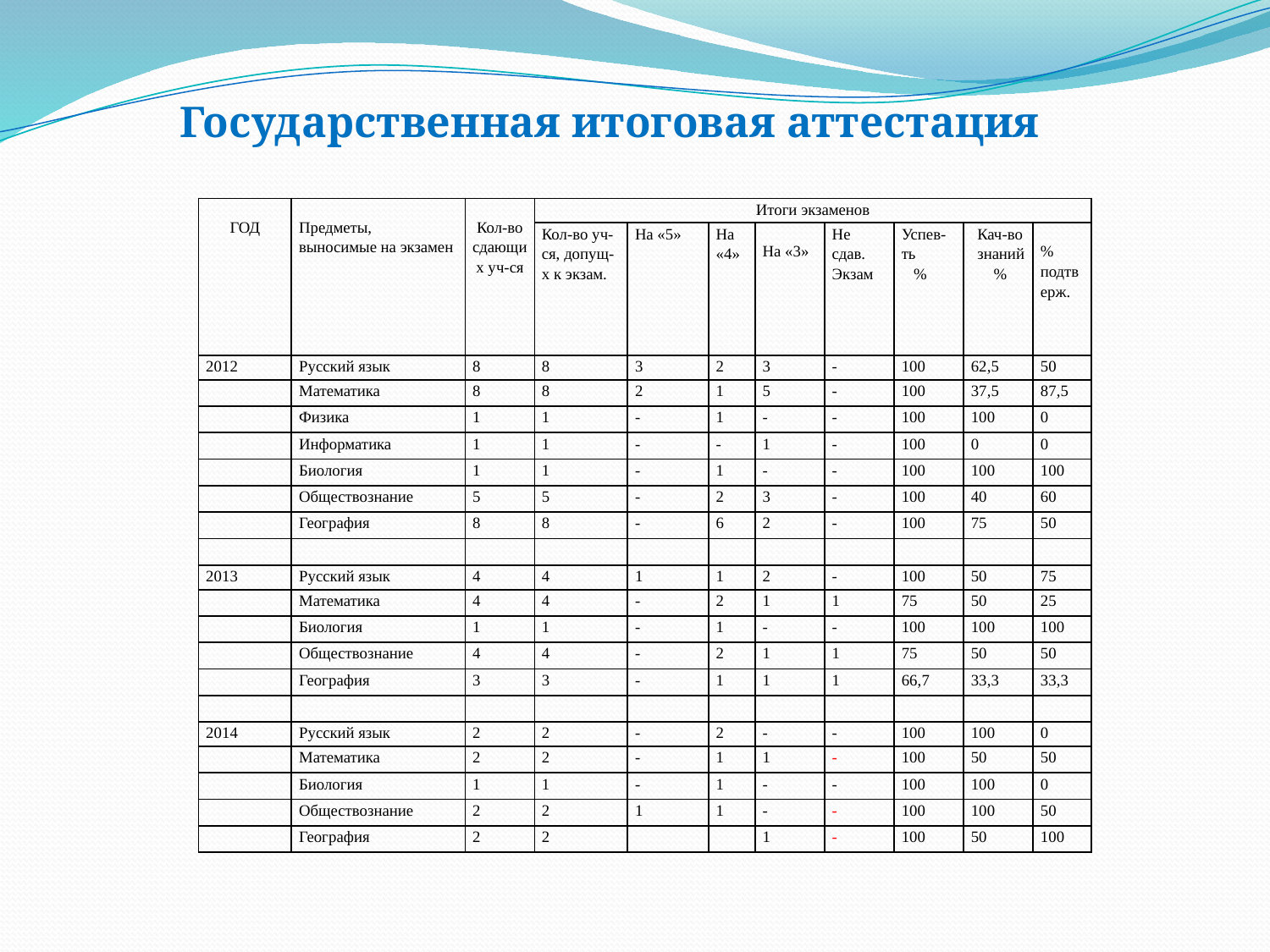

Государственная итоговая аттестация
| ГОД | Предметы, выносимые на экзамен | Кол-во сдающих уч-ся | Итоги экзаменов |  |  |  |  |  |  |  |
| --- | --- | --- | --- | --- | --- | --- | --- | --- | --- | --- |
|  |  |  | Кол-во уч-ся, допущ-х к экзам. | На «5» | На «4» | На «3» | Не сдав. Экзам | Успев-ть % | Кач-во знаний % | % подтверж. |
| 2012 | Русский язык | 8 | 8 | 3 | 2 | 3 | - | 100 | 62,5 | 50 |
|  | Математика | 8 | 8 | 2 | 1 | 5 | - | 100 | 37,5 | 87,5 |
|  | Физика | 1 | 1 | - | 1 | - | - | 100 | 100 | 0 |
|  | Информатика | 1 | 1 | - | - | 1 | - | 100 | 0 | 0 |
|  | Биология | 1 | 1 | - | 1 | - | - | 100 | 100 | 100 |
|  | Обществознание | 5 | 5 | - | 2 | 3 | - | 100 | 40 | 60 |
|  | География | 8 | 8 | - | 6 | 2 | - | 100 | 75 | 50 |
|  |  |  |  |  |  |  |  |  |  |  |
| 2013 | Русский язык | 4 | 4 | 1 | 1 | 2 | - | 100 | 50 | 75 |
|  | Математика | 4 | 4 | - | 2 | 1 | 1 | 75 | 50 | 25 |
|  | Биология | 1 | 1 | - | 1 | - | - | 100 | 100 | 100 |
|  | Обществознание | 4 | 4 | - | 2 | 1 | 1 | 75 | 50 | 50 |
|  | География | 3 | 3 | - | 1 | 1 | 1 | 66,7 | 33,3 | 33,3 |
|  |  |  |  |  |  |  |  |  |  |  |
| 2014 | Русский язык | 2 | 2 | - | 2 | - | - | 100 | 100 | 0 |
|  | Математика | 2 | 2 | - | 1 | 1 | - | 100 | 50 | 50 |
|  | Биология | 1 | 1 | - | 1 | - | - | 100 | 100 | 0 |
|  | Обществознание | 2 | 2 | 1 | 1 | - | - | 100 | 100 | 50 |
|  | География | 2 | 2 |  |  | 1 | - | 100 | 50 | 100 |